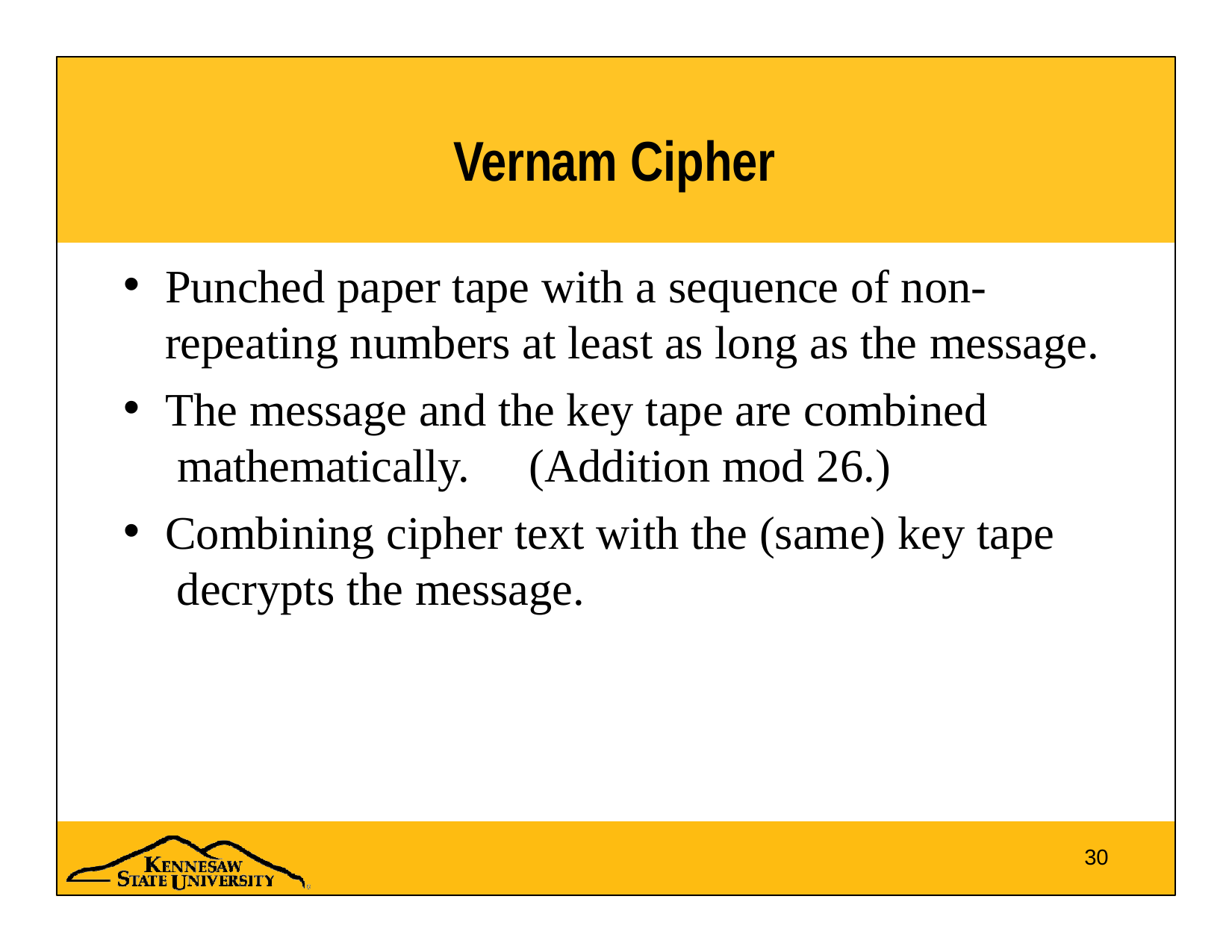

# Vernam Cipher
Punched paper tape with a sequence of non-  repeating numbers at least as long as the message.
The message and the key tape are combined  mathematically.	(Addition mod 26.)
Combining cipher text with the (same) key tape  decrypts the message.

30